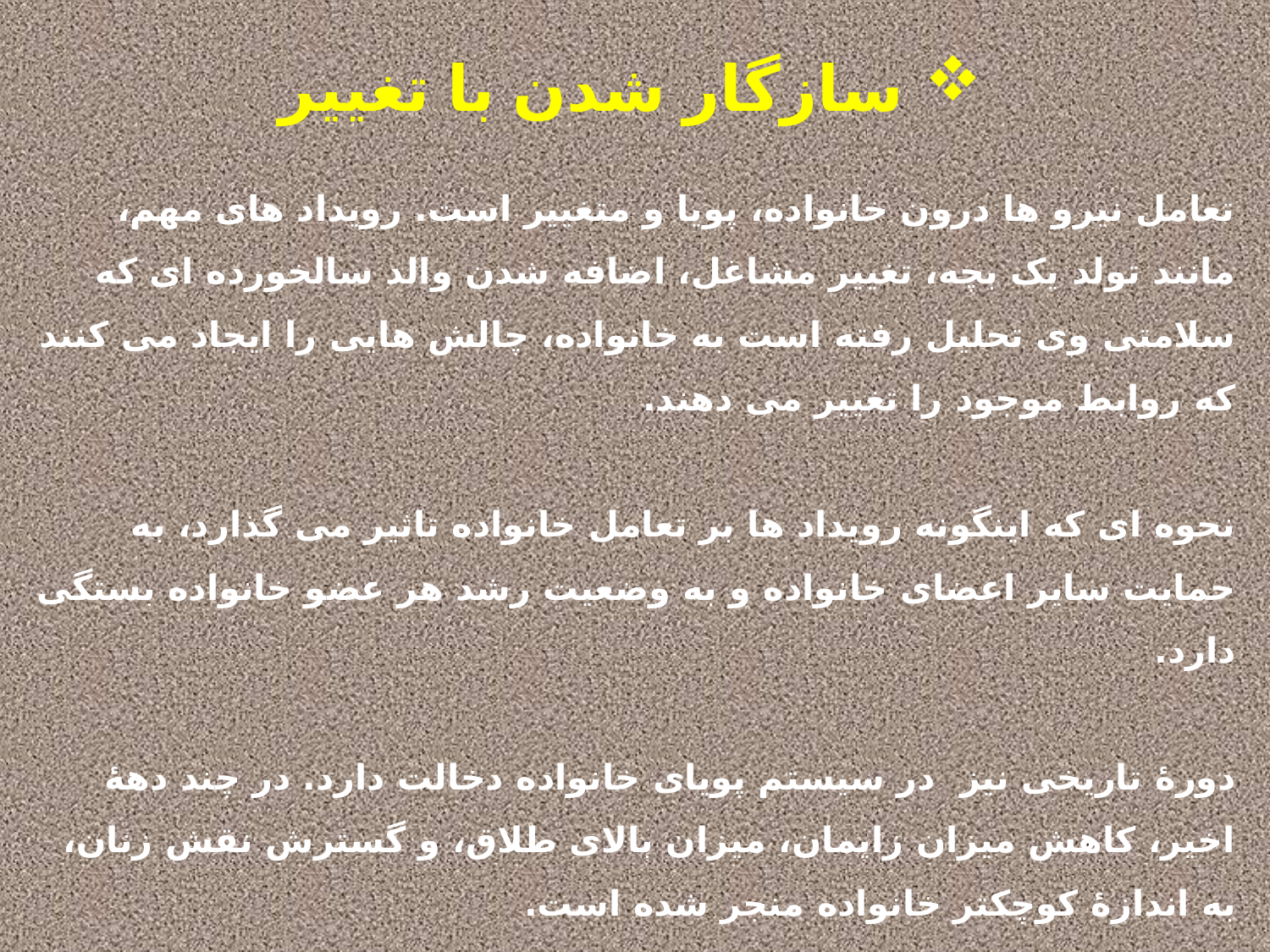

# سازگار شدن با تغییر
تعامل نیرو ها درون خانواده، پویا و متغییر است. رویداد های مهم، مانند تولد یک بچه، تغییر مشاغل، اضافه شدن والد سالخورده ای که سلامتی وی تحلیل رفته است به خانواده، چالش هایی را ایجاد می کنند که روابط موجود را تغییر می دهند.

نحوه ای که اینگونه رویداد ها بر تعامل خانواده تاثیر می گذارد، به حمایت سایر اعضای خانواده و به وضعیت رشد هر عضو خانواده بستگی دارد.

دورۀ تاریخی نیز  در سیستم پویای خانواده دخالت دارد. در چند دهۀ اخیر، کاهش میزان زایمان، میزان بالای طلاق، و گسترش نقش زنان، به اندازۀ کوچکتر خانواده منجر شده است.
www.modirkade.ir
38